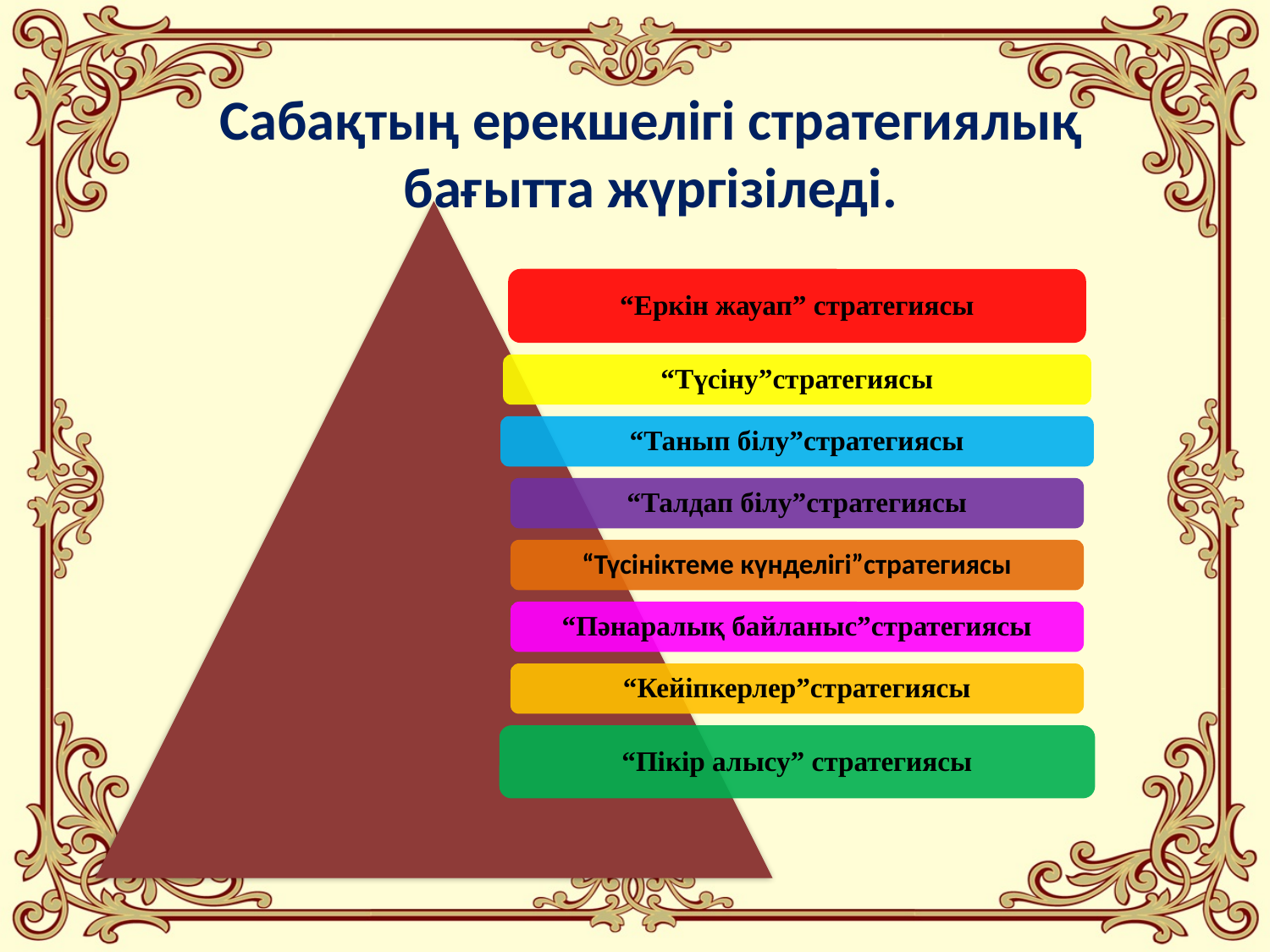

# Сабақтың ерекшелігі стратегиялық бағытта жүргізіледі.
“Еркін жауап” стратегиясы
“Түсіну”стратегиясы
“Танып білу”стратегиясы
“Талдап білу”стратегиясы
“Түсініктеме күнделігі”стратегиясы
“Пәнаралық байланыс”стратегиясы
“Кейіпкерлер”стратегиясы
“Пікір алысу” стратегиясы